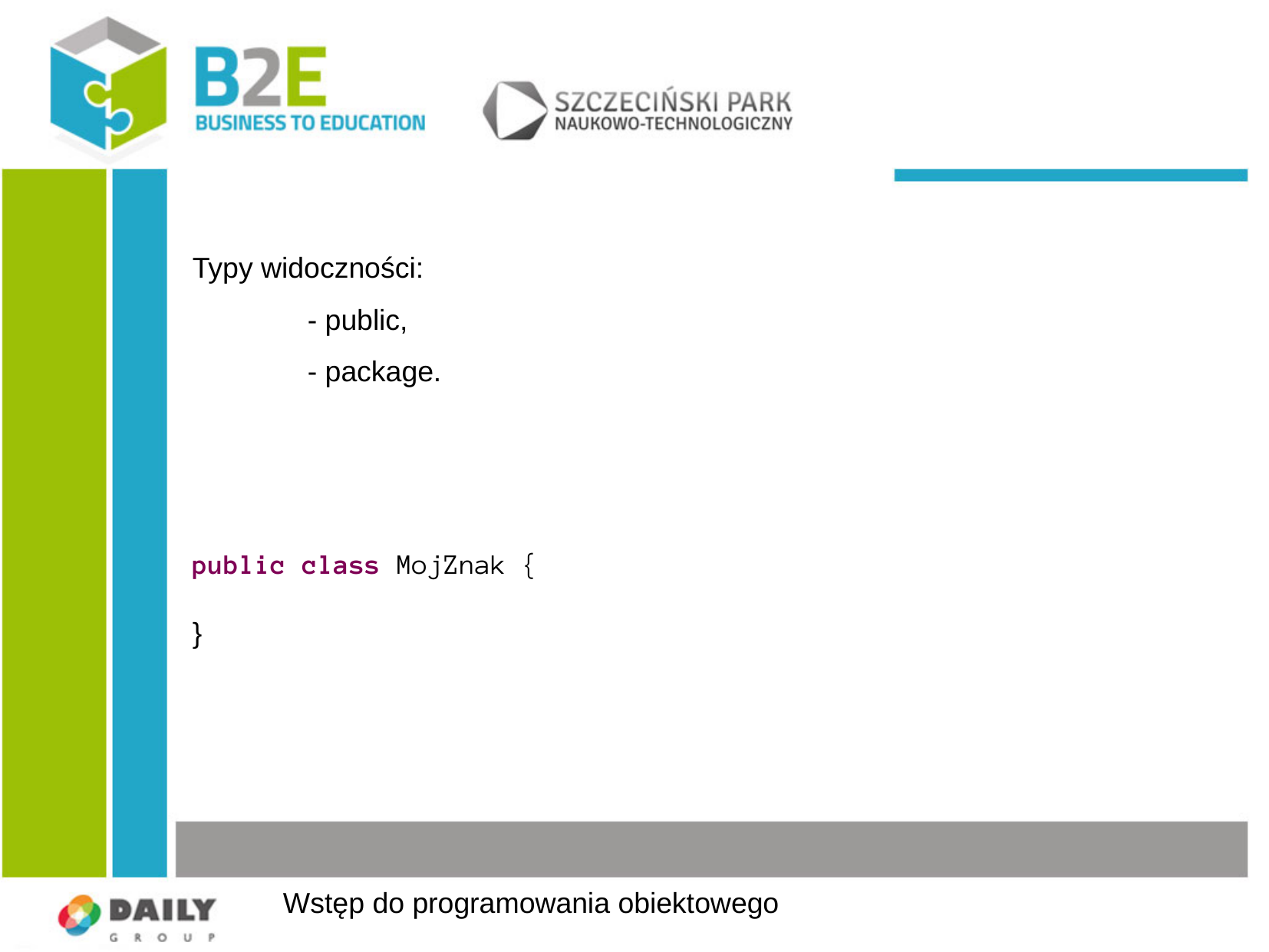

Typy widoczności:
	- public,
	- package.
public class MojZnak {

}
Wstęp do programowania obiektowego